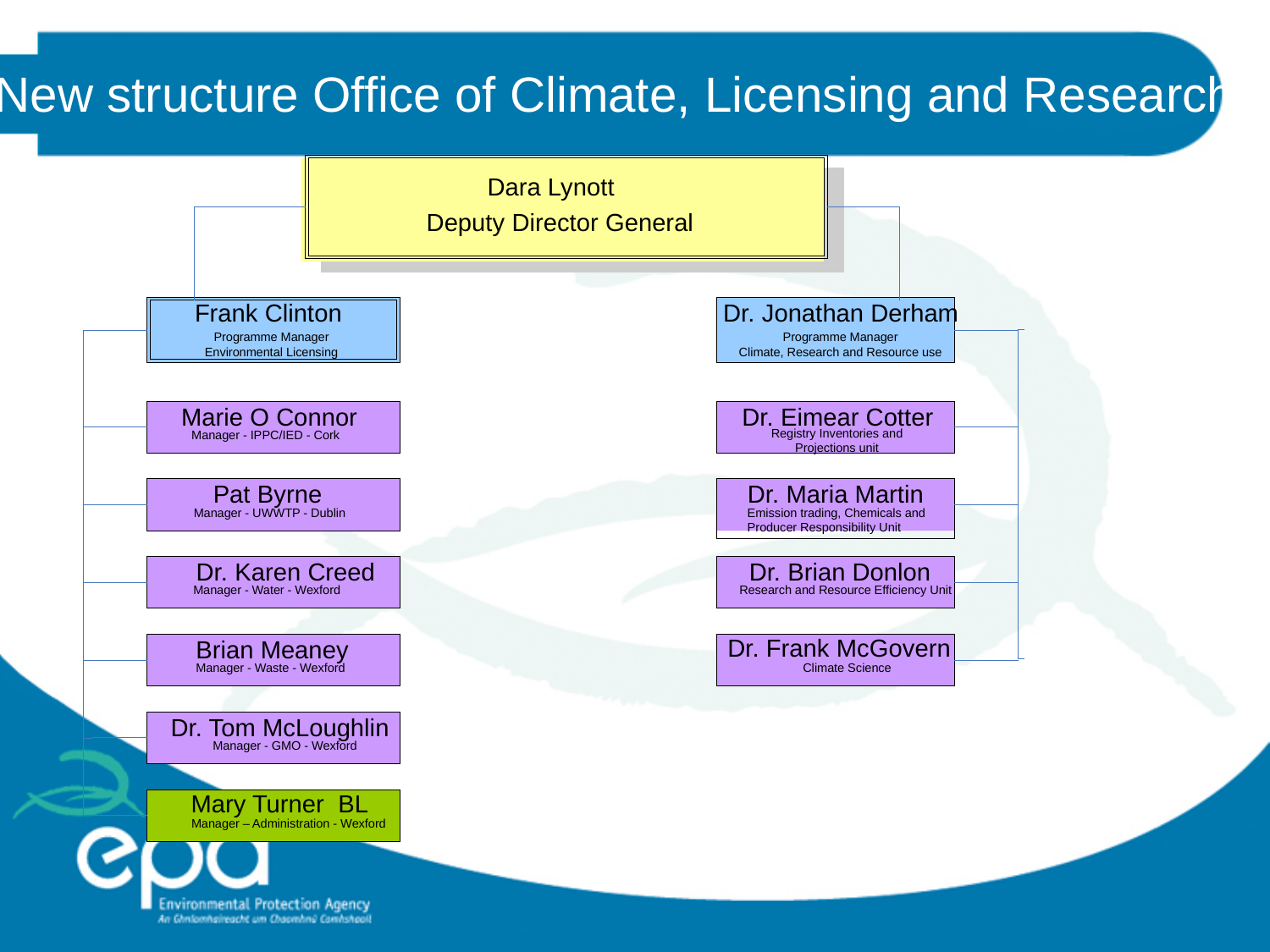

Dara Lynott

Deputy Director General

Frank Clinton
Dr. Jonathan Derham

Programme Manager
Environmental Licensing
Programme Manager
Climate, Research and Resource use

Marie O Connor

 Dr. Eimear Cotter
Registry Inventories and
Projections unit

Manager - IPPC/IED - Cork

Pat Byrne

Dr. Maria Martin

Manager - UWWTP - Dublin
Emission trading, Chemicals and
Producer Responsibility Unit

Dr. Karen Creed

Dr. Brian Donlon

Manager - Water - Wexford
Research and Resource Efficiency Unit

Dr. Frank McGovern

Brian Meaney

Manager - Waste - Wexford
Climate Science

Dr. Tom McLoughlin

Manager - GMO - Wexford
Mary Turner  BL

Manager – Administration - Wexford
New structure Office of Climate, Licensing and Research